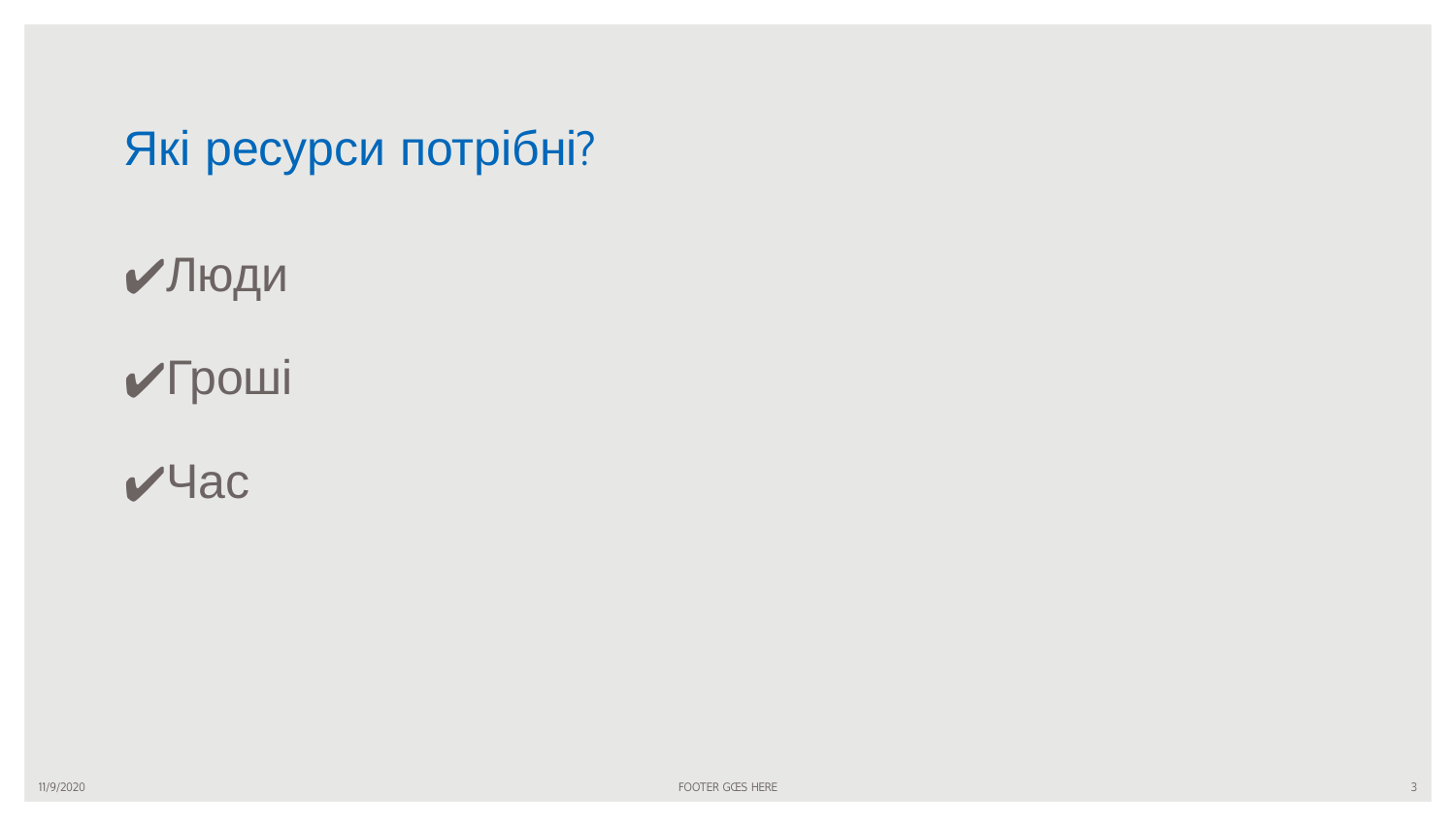

# Які ресурси потрібні?
Люди
Гроші
Час
11/9/2020
FOOTER GOES HERE
3